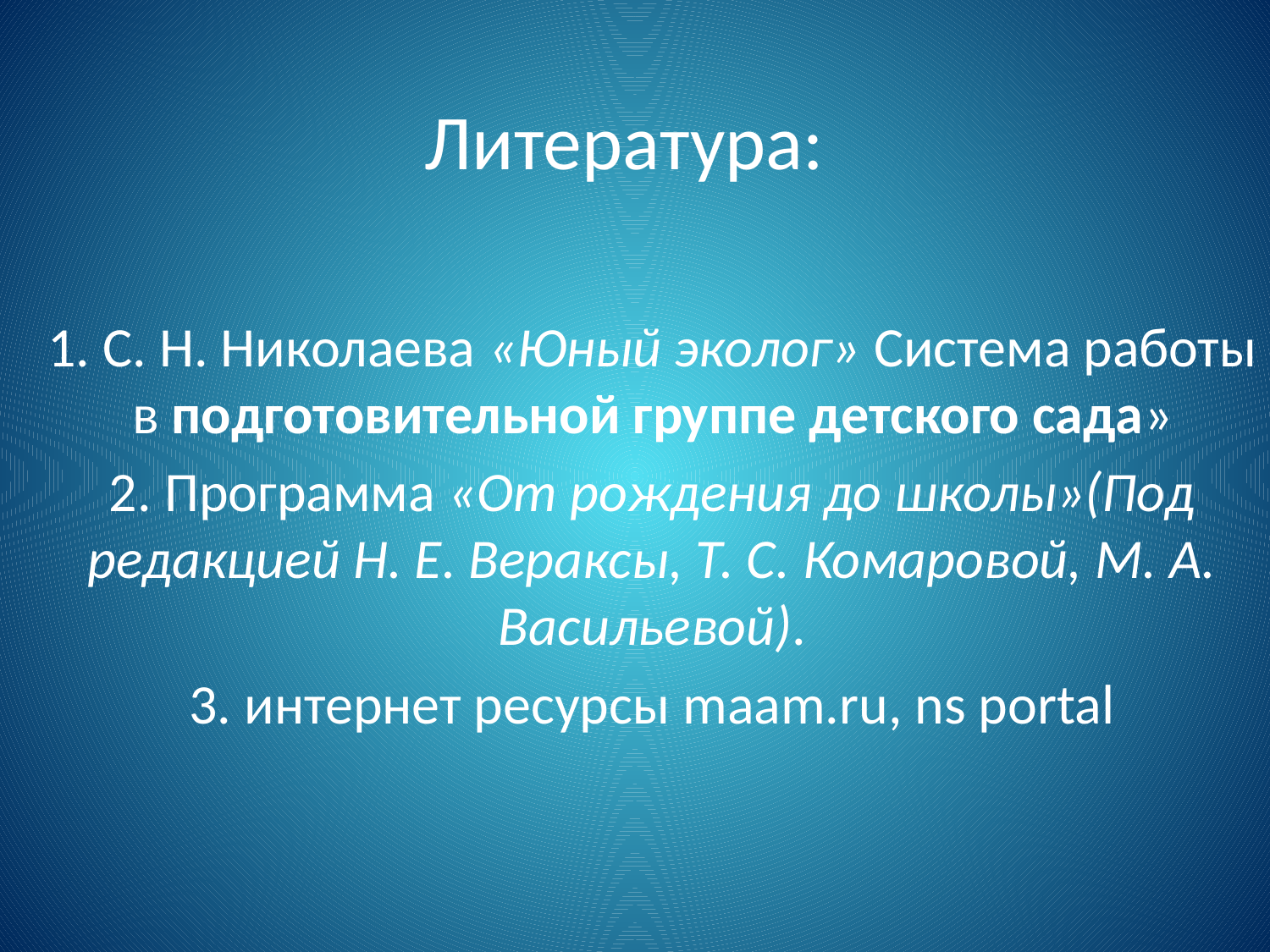

# Литература:

1. С. Н. Николаева «Юный эколог» Система работы в подготовительной группе детского сада»
2. Программа «От рождения до школы»(Под редакцией Н. Е. Вераксы, Т. С. Комаровой, М. А. Васильевой).
3. интернет ресурсы maam.ru, ns portal